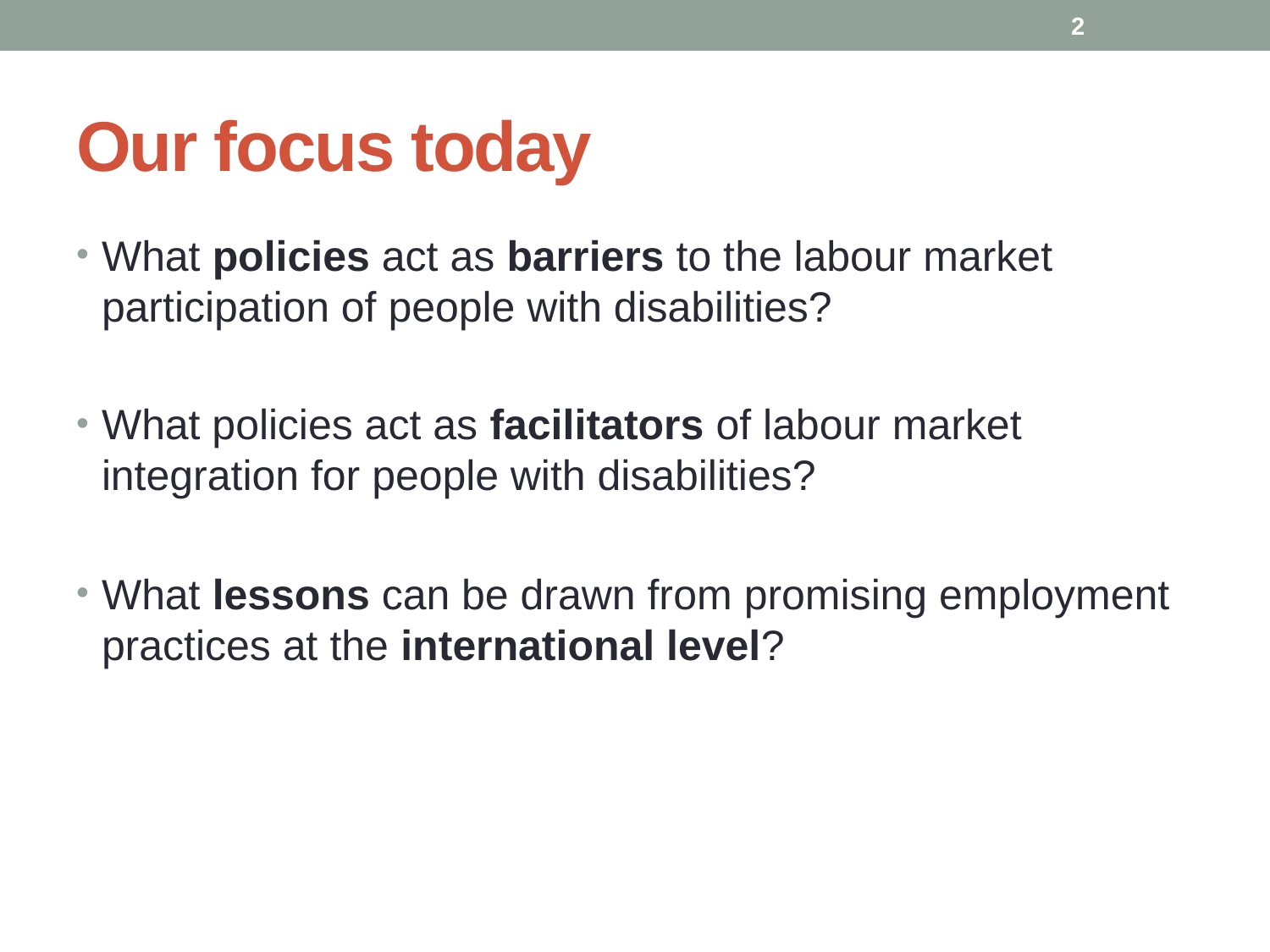

2
# Our focus today
What policies act as barriers to the labour market participation of people with disabilities?

What policies act as facilitators of labour market integration for people with disabilities?

What lessons can be drawn from promising employment practices at the international level?